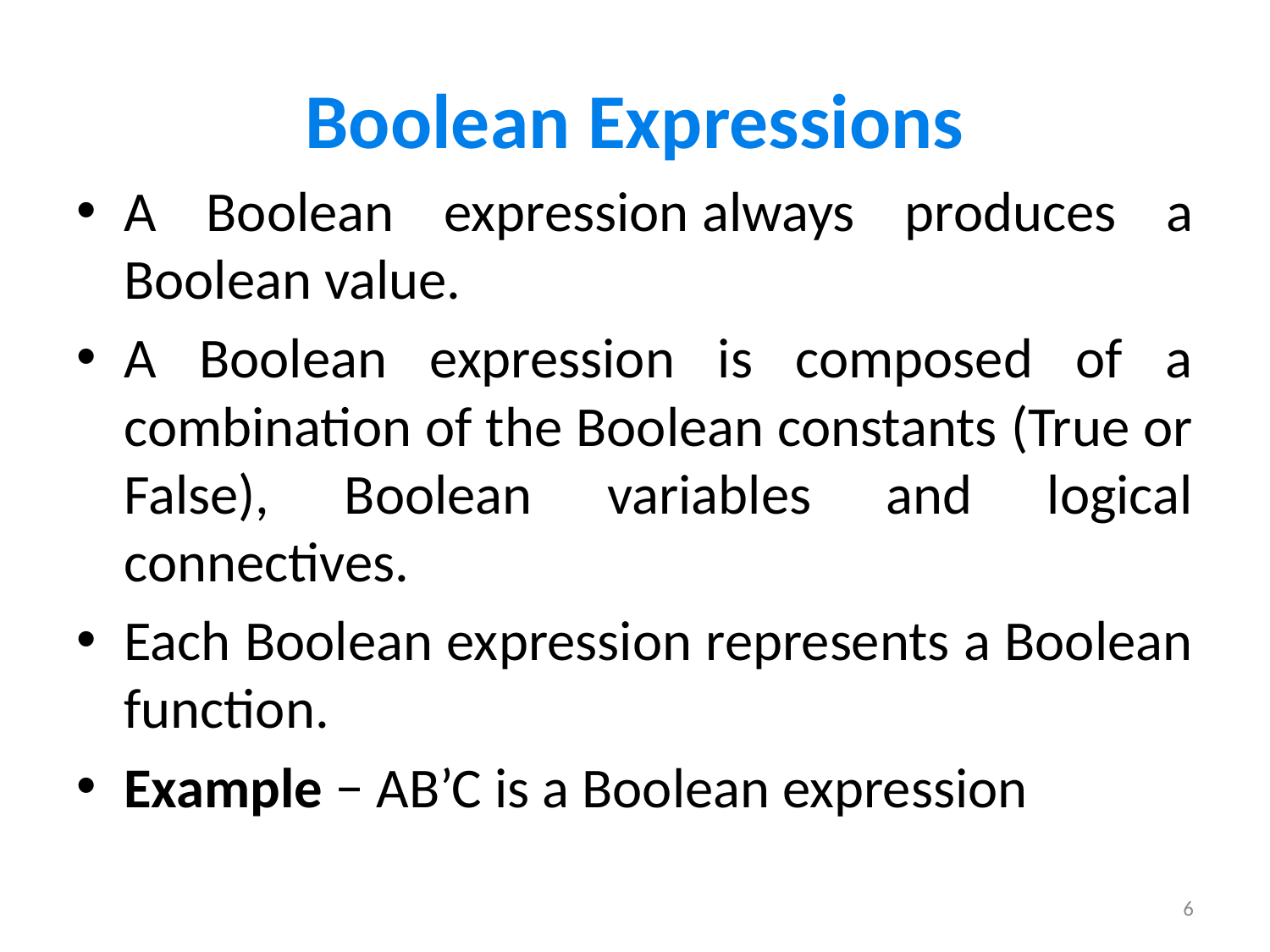

# Boolean Expressions
A Boolean expression always produces a Boolean value.
A Boolean expression is composed of a combination of the Boolean constants (True or False), Boolean variables and logical connectives.
Each Boolean expression represents a Boolean function.
Example − AB’C is a Boolean expression

6